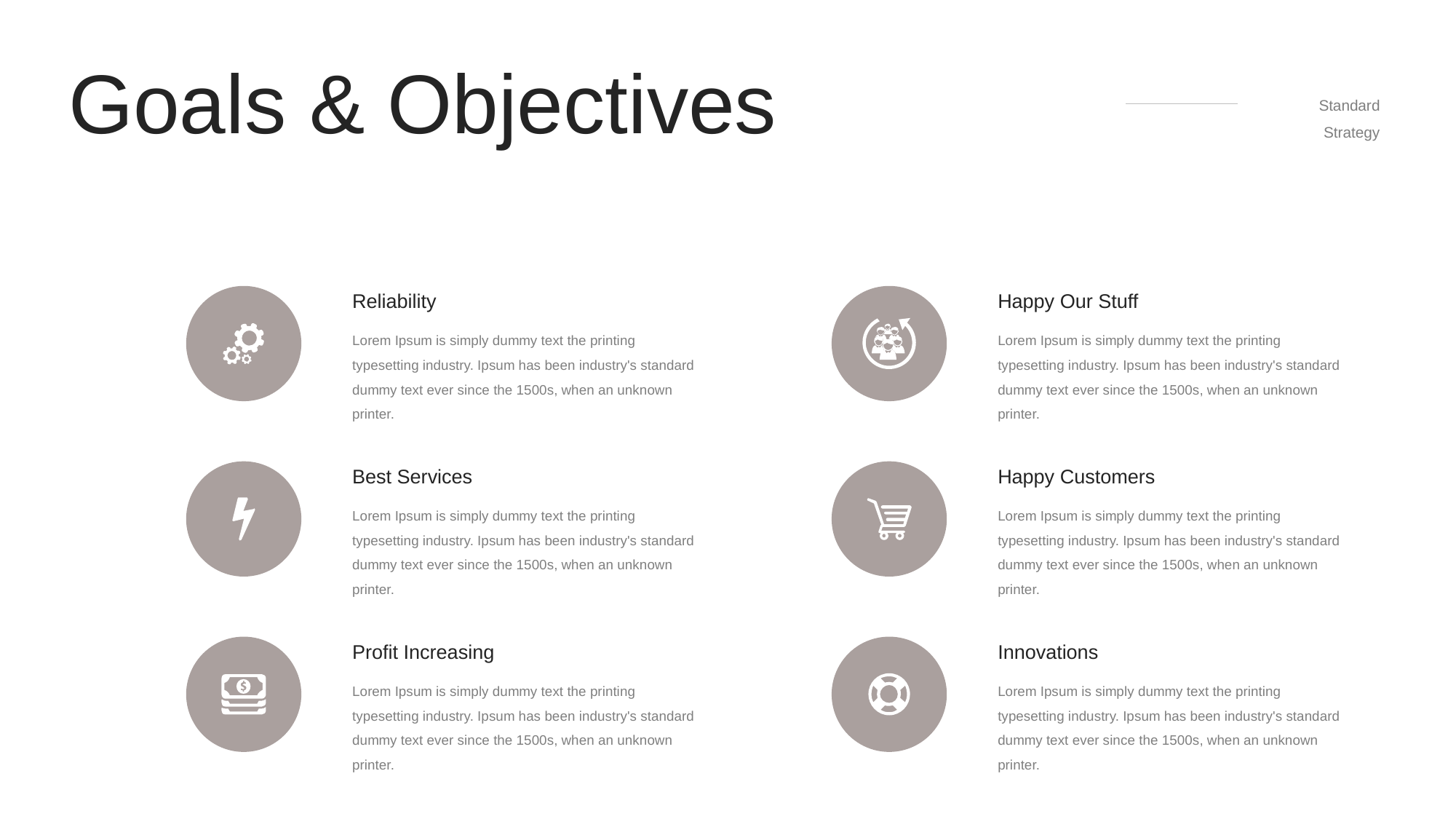

Goals & Objectives
Standard Strategy
Reliability
Happy Our Stuff

Lorem Ipsum is simply dummy text the printing typesetting industry. Ipsum has been industry's standard dummy text ever since the 1500s, when an unknown printer.
Lorem Ipsum is simply dummy text the printing typesetting industry. Ipsum has been industry's standard dummy text ever since the 1500s, when an unknown printer.

Best Services
Happy Customers

Lorem Ipsum is simply dummy text the printing typesetting industry. Ipsum has been industry's standard dummy text ever since the 1500s, when an unknown printer.
Lorem Ipsum is simply dummy text the printing typesetting industry. Ipsum has been industry's standard dummy text ever since the 1500s, when an unknown printer.

Profit Increasing
Innovations

Lorem Ipsum is simply dummy text the printing typesetting industry. Ipsum has been industry's standard dummy text ever since the 1500s, when an unknown printer.
Lorem Ipsum is simply dummy text the printing typesetting industry. Ipsum has been industry's standard dummy text ever since the 1500s, when an unknown printer.